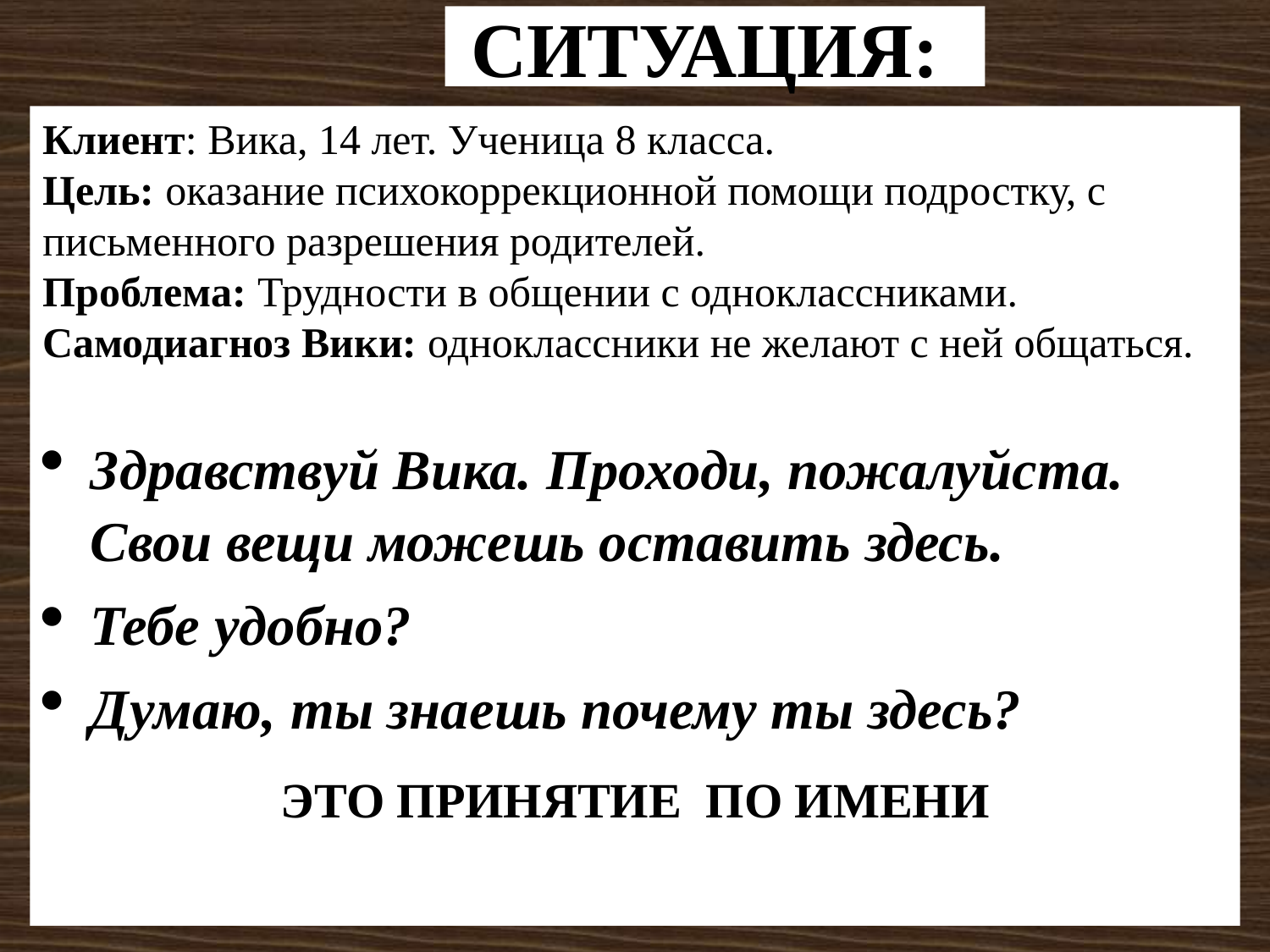

# СИТУАЦИЯ:
Клиент: Вика, 14 лет. Ученица 8 класса.
Цель: оказание психокоррекционной помощи подростку, с письменного разрешения родителей.
Проблема: Трудности в общении с одноклассниками.
Самодиагноз Вики: одноклассники не желают с ней общаться.

Здравствуй Вика. Проходи, пожалуйста.  Свои вещи можешь оставить здесь.
Тебе удобно?
Думаю, ты знаешь почему ты здесь?
ЭТО ПРИНЯТИЕ  ПО ИМЕНИ